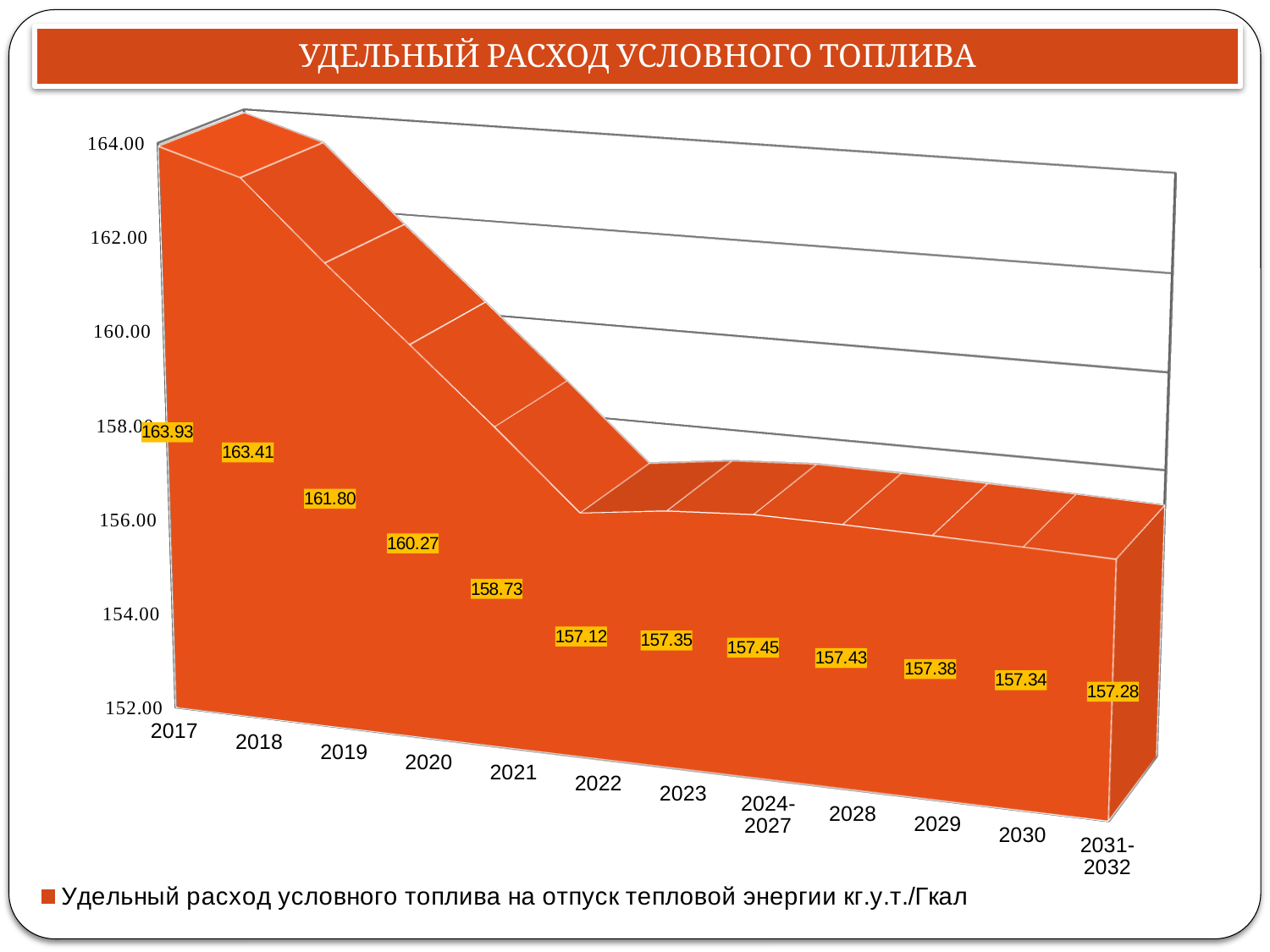

# УДЕЛЬНЫЙ РАСХОД УСЛОВНОГО ТОПЛИВА

[unsupported chart]